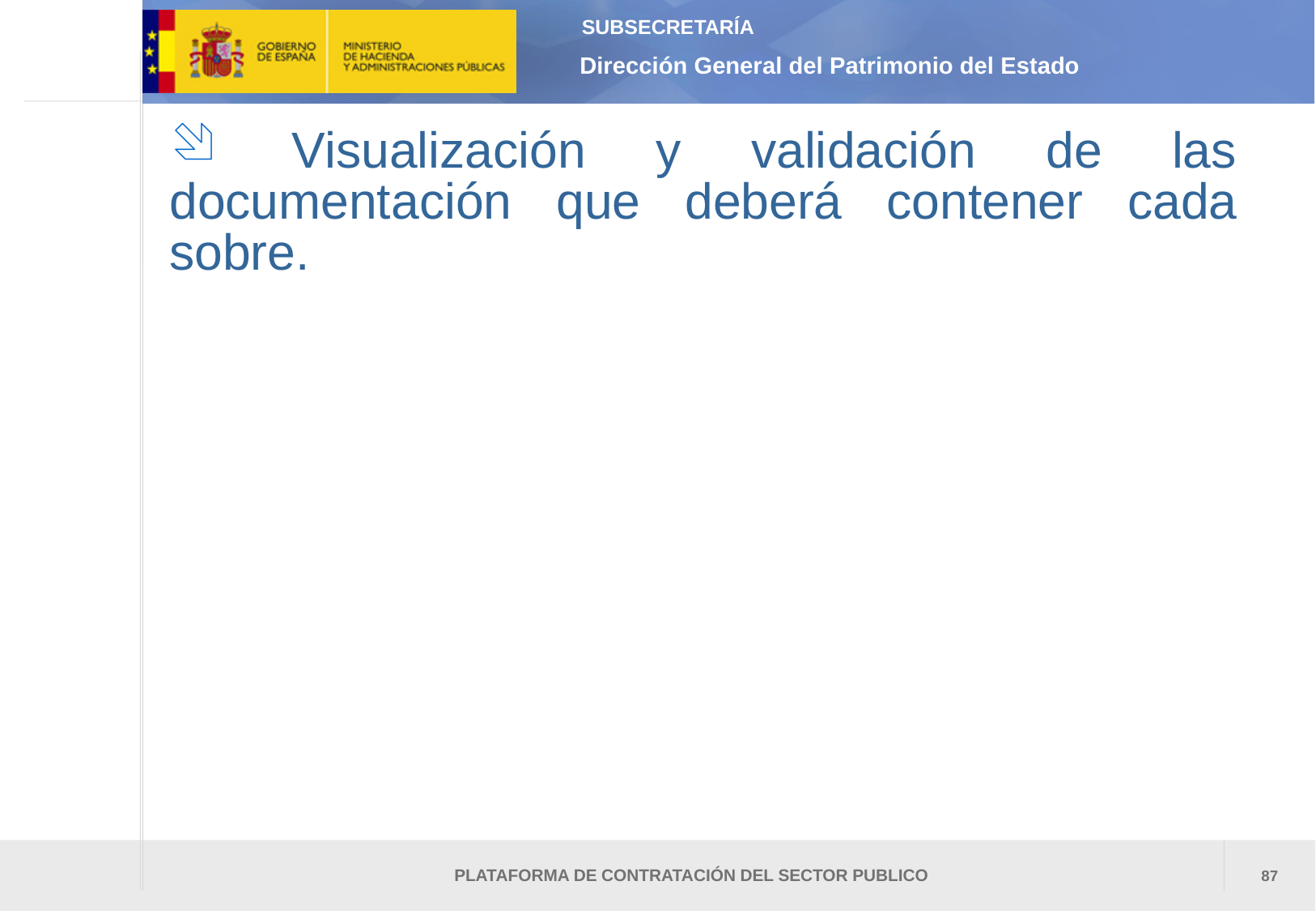

Visualización y validación de las documentación que deberá contener cada sobre.